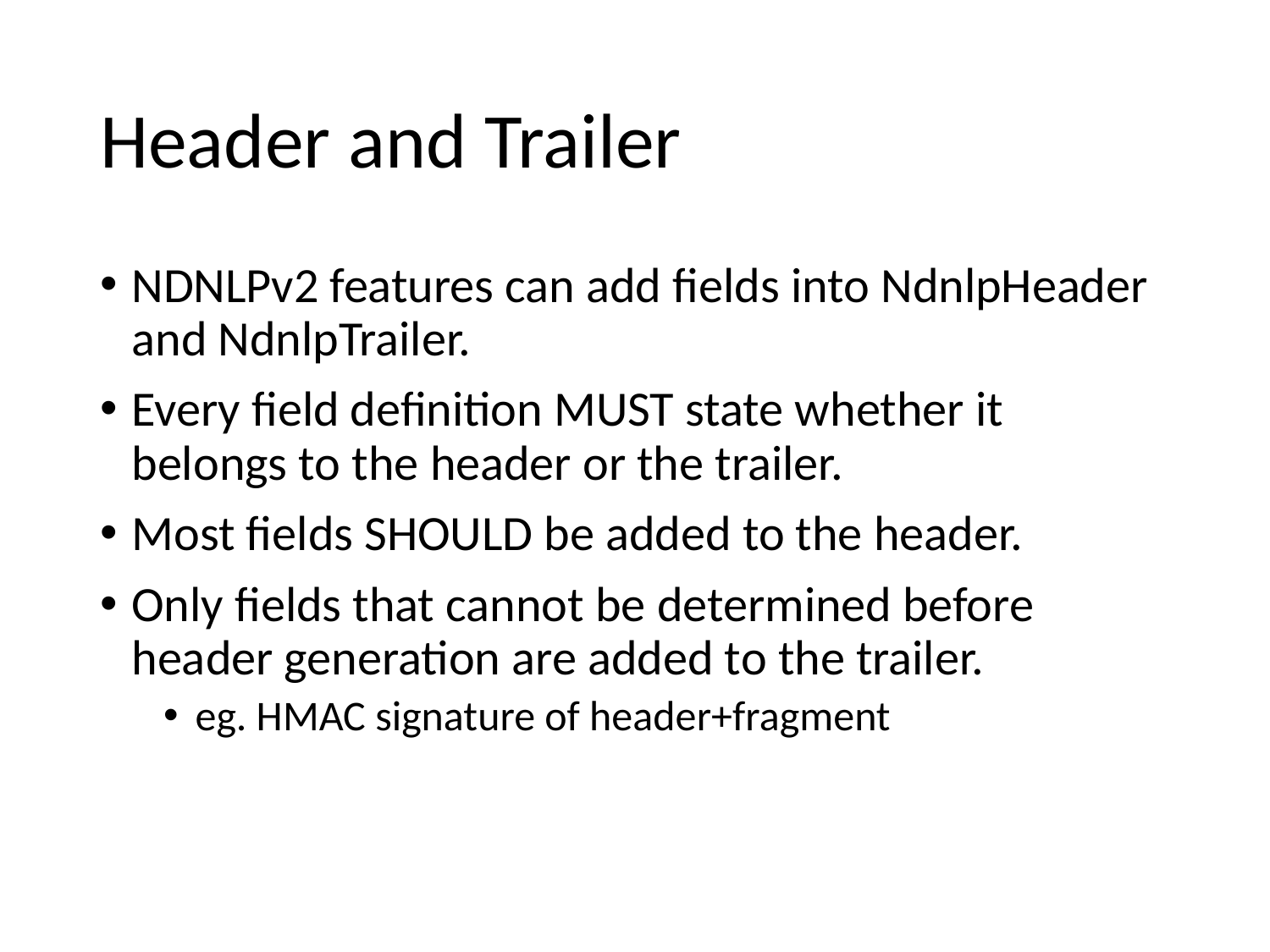

# Header and Trailer
NDNLPv2 features can add fields into NdnlpHeader and NdnlpTrailer.
Every field definition MUST state whether it belongs to the header or the trailer.
Most fields SHOULD be added to the header.
Only fields that cannot be determined before header generation are added to the trailer.
eg. HMAC signature of header+fragment